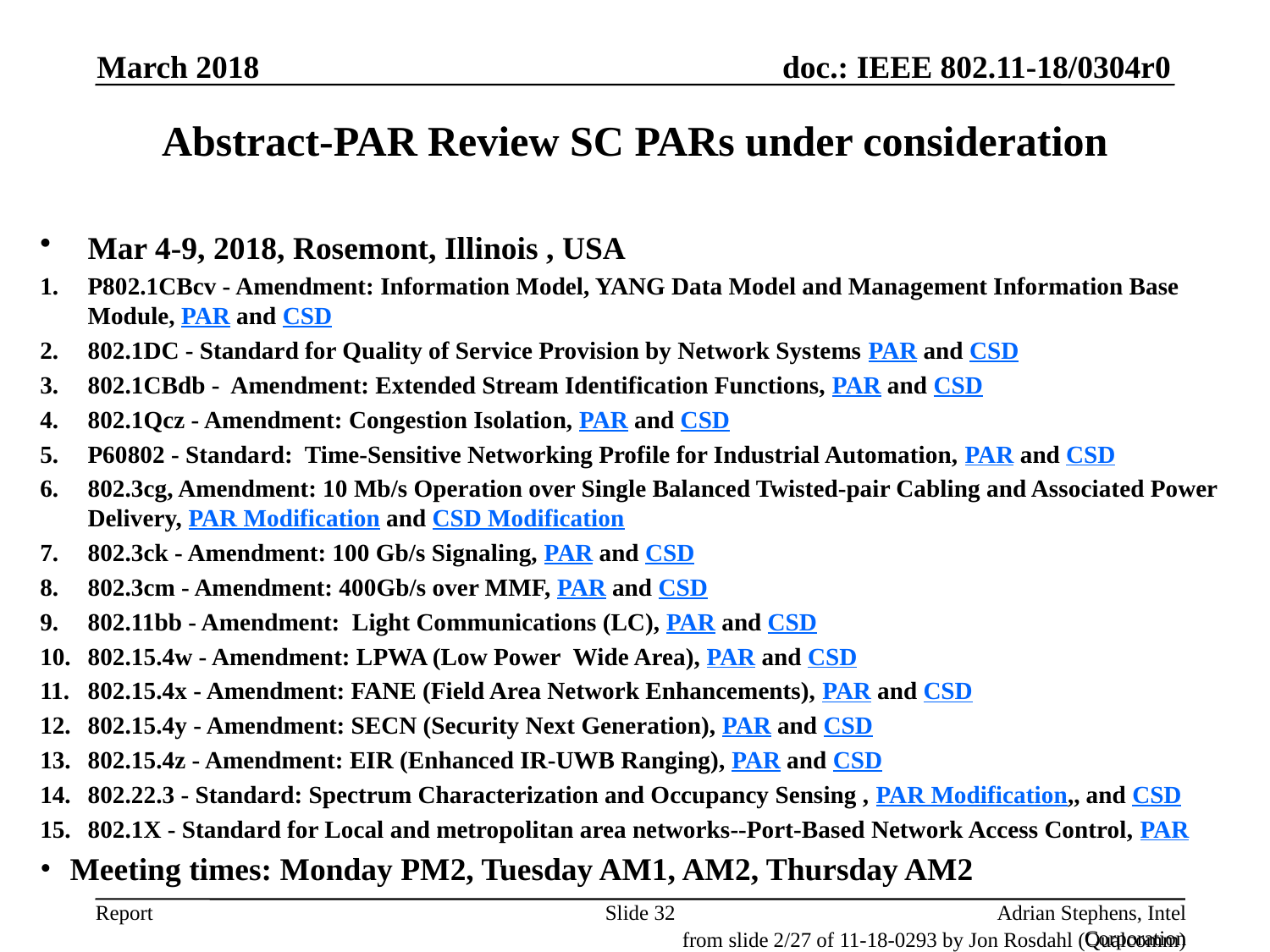

March 2018
# Abstract-PAR Review SC PARs under consideration

Mar 4-9, 2018, Rosemont, Illinois , USA
P802.1CBcv - Amendment: Information Model, YANG Data Model and Management Information Base Module, PAR and CSD
802.1DC - Standard for Quality of Service Provision by Network Systems PAR and CSD
802.1CBdb -  Amendment: Extended Stream Identification Functions, PAR and CSD
802.1Qcz - Amendment: Congestion Isolation, PAR and CSD
P60802 - Standard:  Time-Sensitive Networking Profile for Industrial Automation, PAR and CSD
802.3cg, Amendment: 10 Mb/s Operation over Single Balanced Twisted-pair Cabling and Associated Power Delivery, PAR Modification and CSD Modification
802.3ck - Amendment: 100 Gb/s Signaling, PAR and CSD
802.3cm - Amendment: 400Gb/s over MMF, PAR and CSD
802.11bb - Amendment:  Light Communications (LC), PAR and CSD
802.15.4w - Amendment: LPWA (Low Power  Wide Area), PAR and CSD
802.15.4x - Amendment: FANE (Field Area Network Enhancements), PAR and CSD
802.15.4y - Amendment: SECN (Security Next Generation), PAR and CSD
802.15.4z - Amendment: EIR (Enhanced IR-UWB Ranging), PAR and CSD
802.22.3 - Standard: Spectrum Characterization and Occupancy Sensing , PAR Modification,, and CSD
802.1X - Standard for Local and metropolitan area networks--Port-Based Network Access Control, PAR
Meeting times: Monday PM2, Tuesday AM1, AM2, Thursday AM2
Slide 32
Adrian Stephens, Intel Corporation
from slide 2/27 of 11-18-0293 by Jon Rosdahl (Qualcomm)